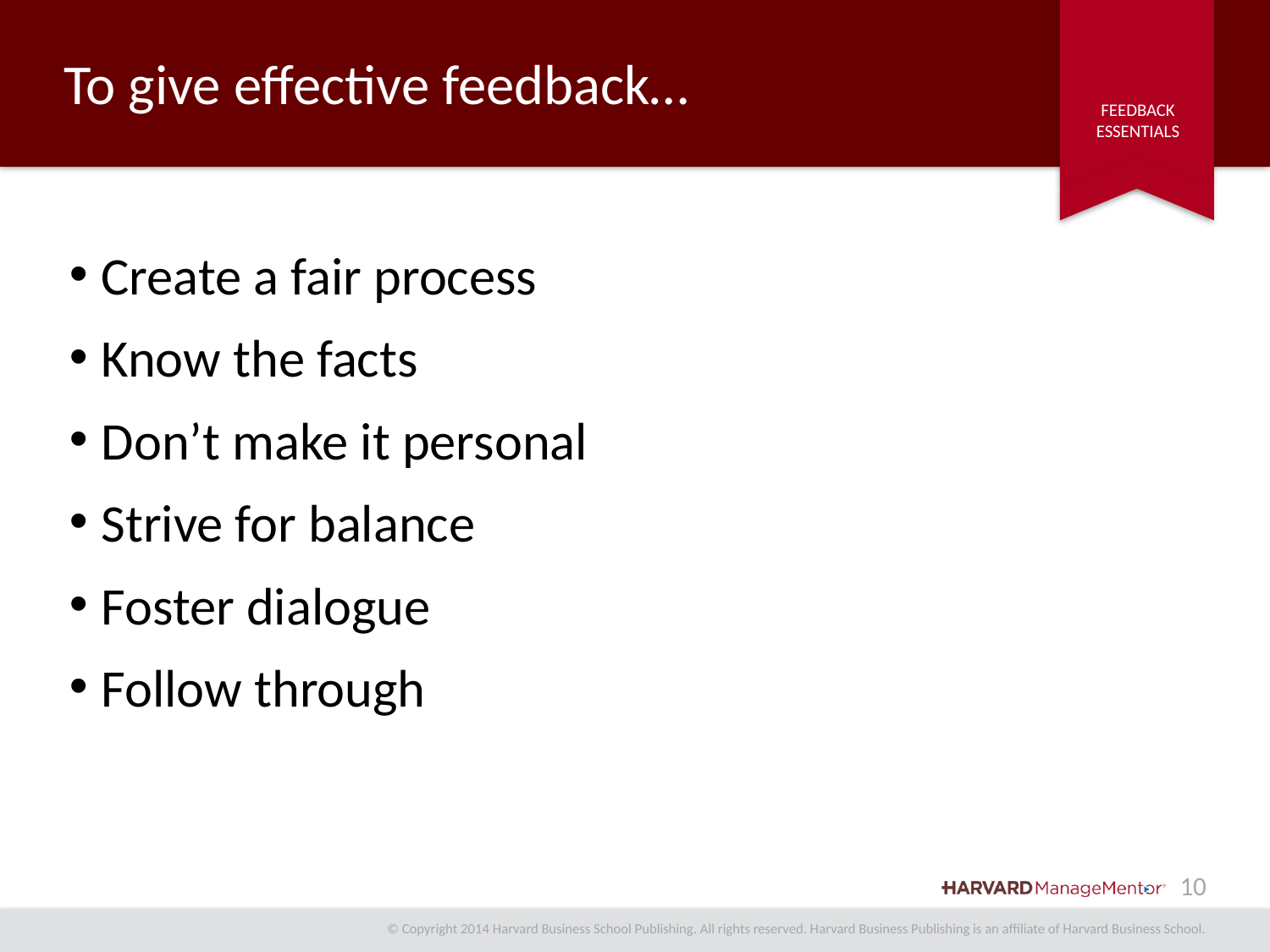

# To give effective feedback…
Create a fair process
Know the facts
Don’t make it personal
Strive for balance
Foster dialogue
Follow through